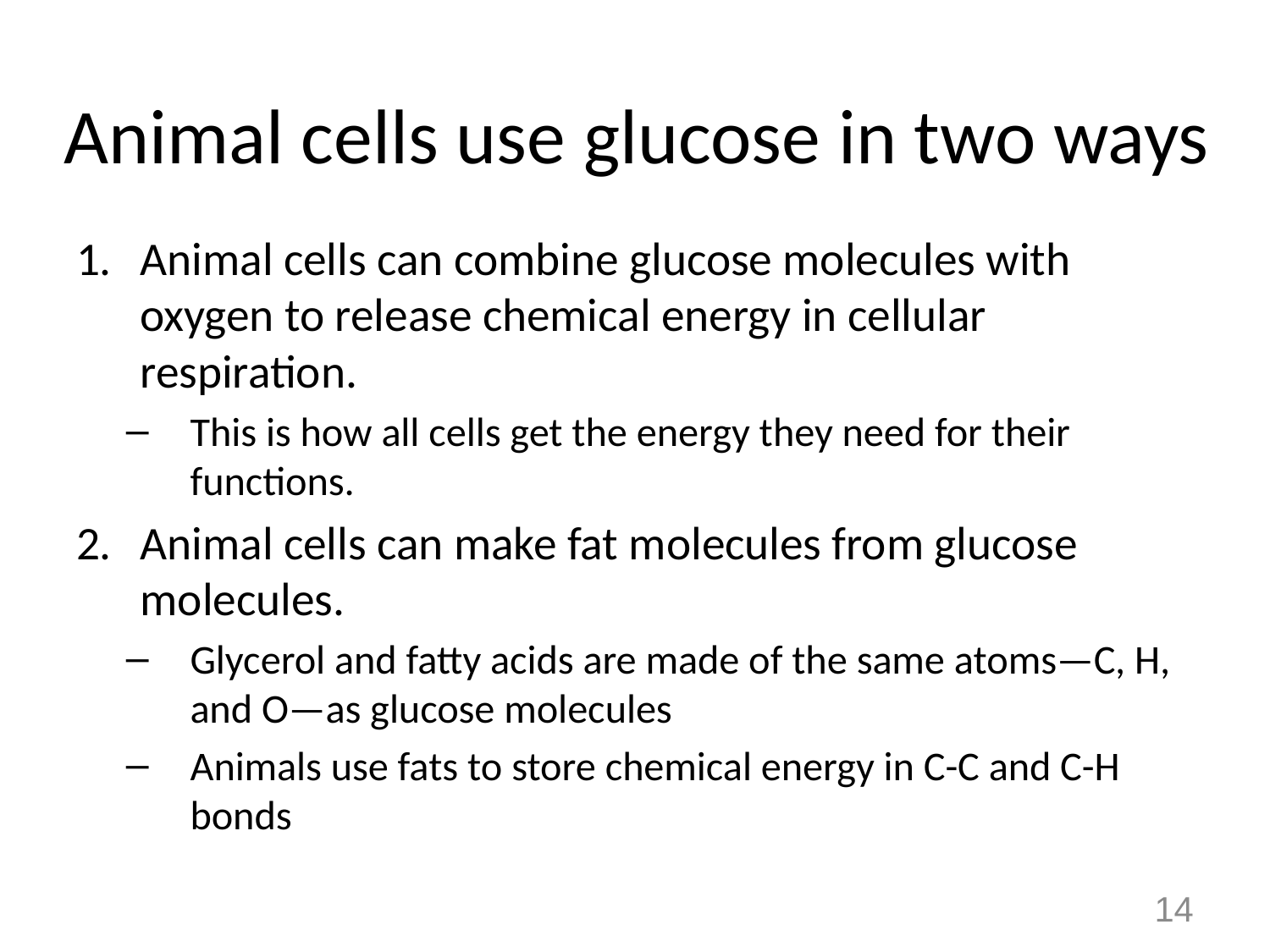

# Animal cells use glucose in two ways
Animal cells can combine glucose molecules with oxygen to release chemical energy in cellular respiration.
This is how all cells get the energy they need for their functions.
Animal cells can make fat molecules from glucose molecules.
Glycerol and fatty acids are made of the same atoms—C, H, and O—as glucose molecules
Animals use fats to store chemical energy in C-C and C-H bonds
14